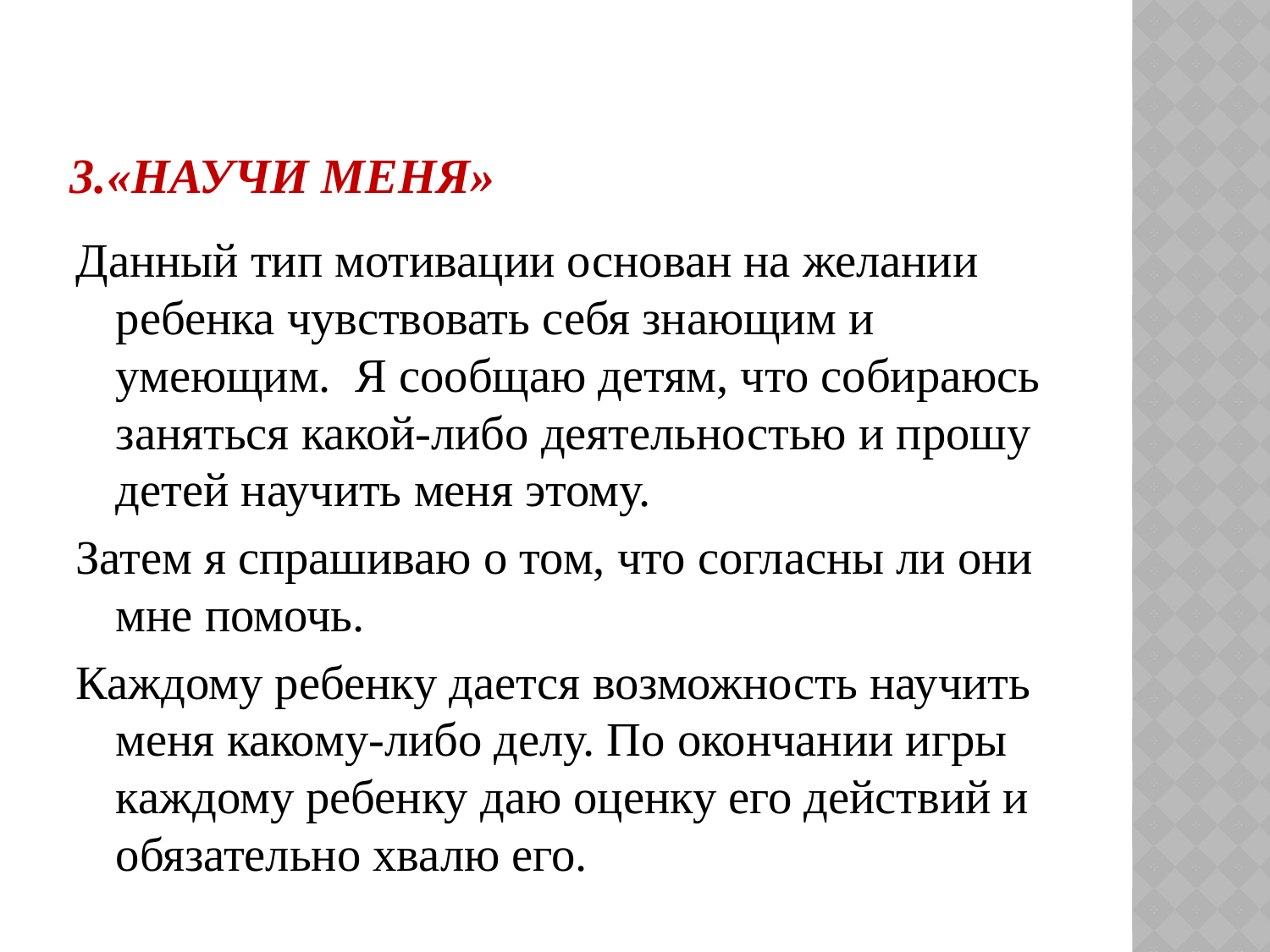

# 3.«Научи меня»
Данный тип мотивации основан на желании ребенка чувствовать себя знающим и умеющим.  Я сообщаю детям, что собираюсь заняться какой-либо деятельностью и прошу детей научить меня этому.
Затем я спрашиваю о том, что согласны ли они мне помочь.
Каждому ребенку дается возможность научить меня какому-либо делу. По окончании игры каждому ребенку даю оценку его действий и обязательно хвалю его.